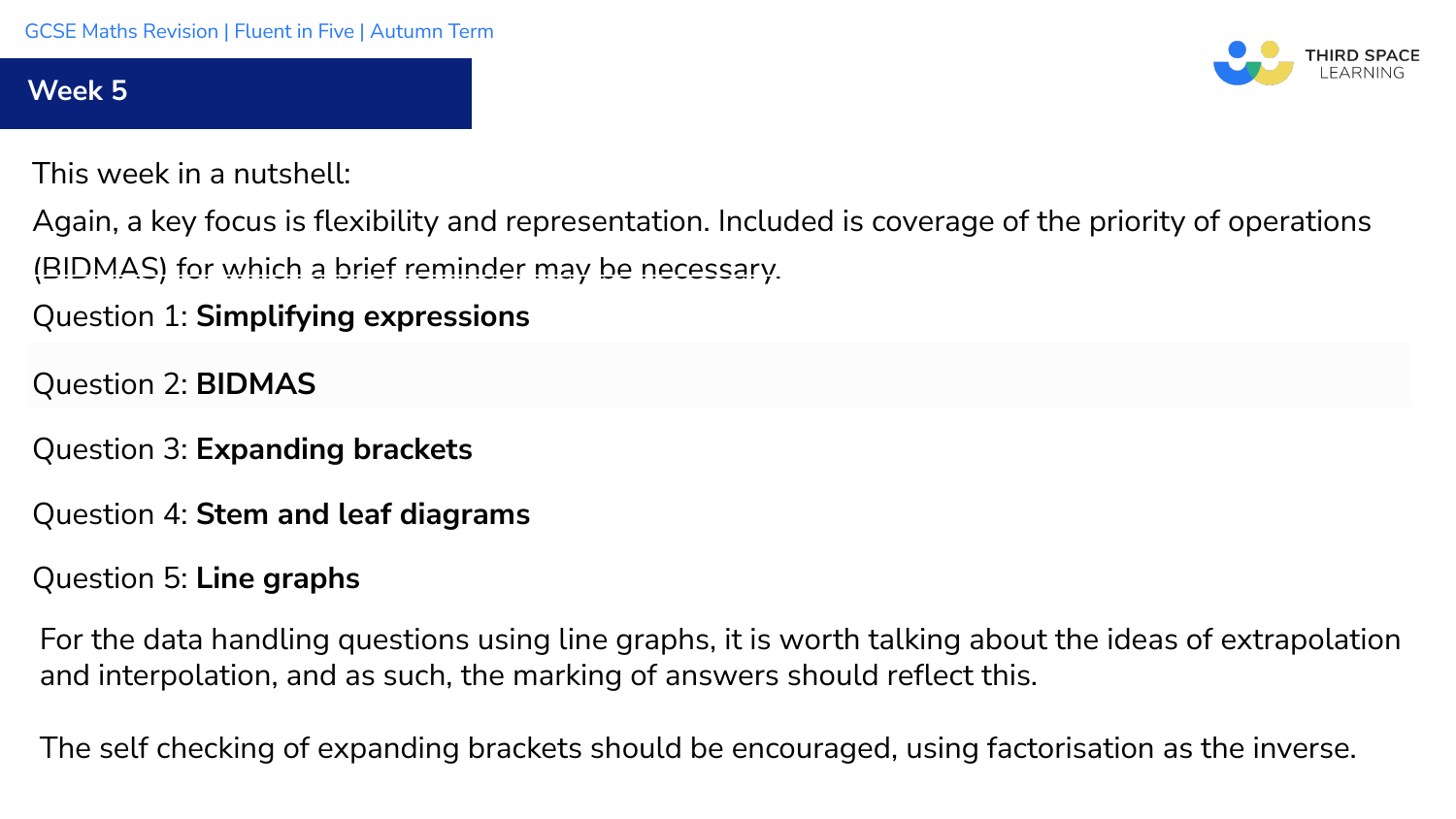

Week 5
| This week in a nutshell: Again, a key focus is flexibility and representation. Included is coverage of the priority of operations (BIDMAS) for which a brief reminder may be necessary. |
| --- |
| Question 1: Simplifying expressions |
| Question 2: BIDMAS |
| Question 3: Expanding brackets |
| Question 4: Stem and leaf diagrams |
| Question 5: Line graphs |
For the data handling questions using line graphs, it is worth talking about the ideas of extrapolation and interpolation, and as such, the marking of answers should reflect this.

The self checking of expanding brackets should be encouraged, using factorisation as the inverse.